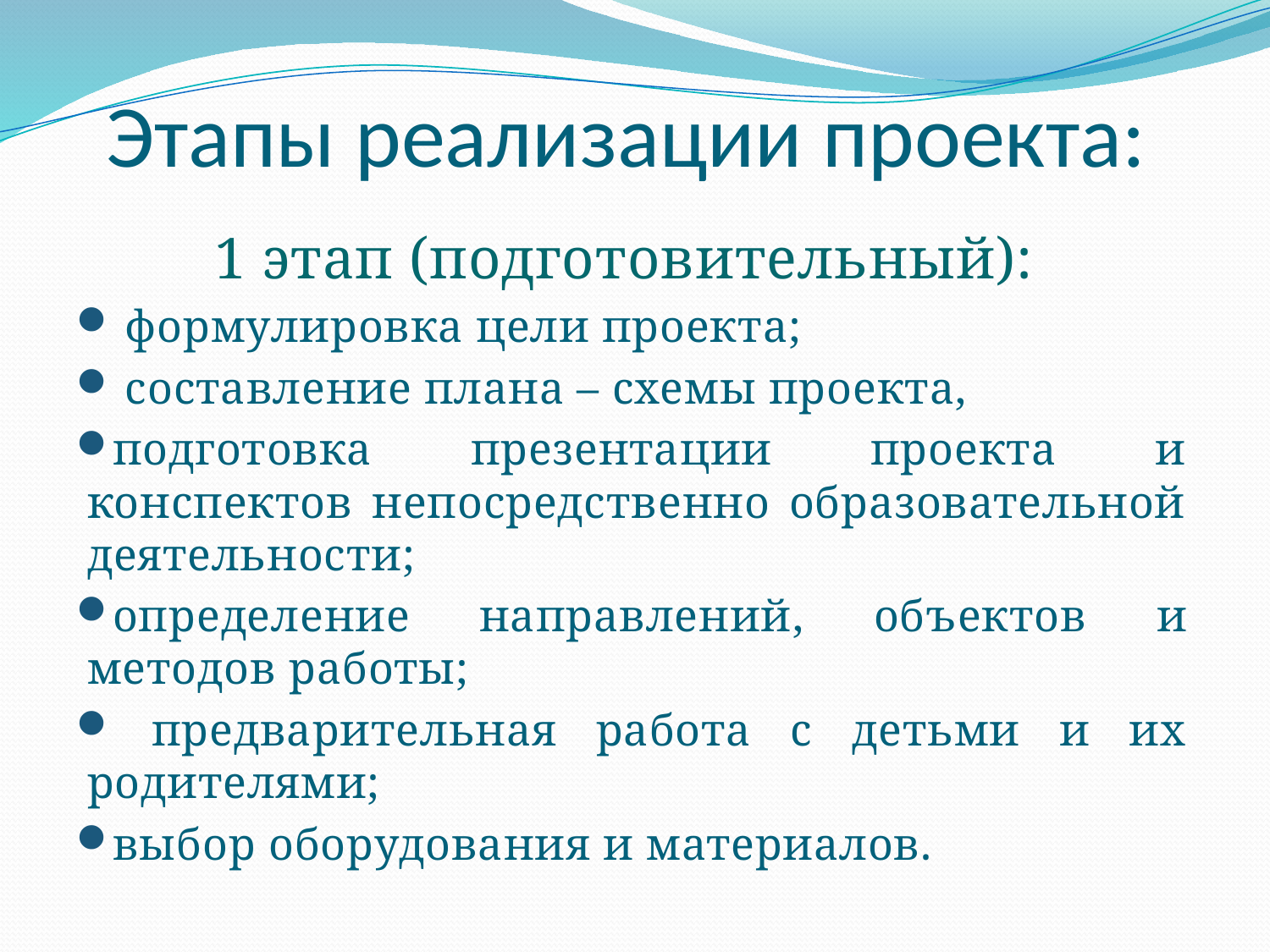

# Этапы реализации проекта:
1 этап (подготовительный):
 формулировка цели проекта;
 составление плана – схемы проекта,
подготовка презентации проекта и конспектов непосредственно образовательной деятельности;
определение направлений, объектов и методов работы;
 предварительная работа с детьми и их родителями;
выбор оборудования и материалов.